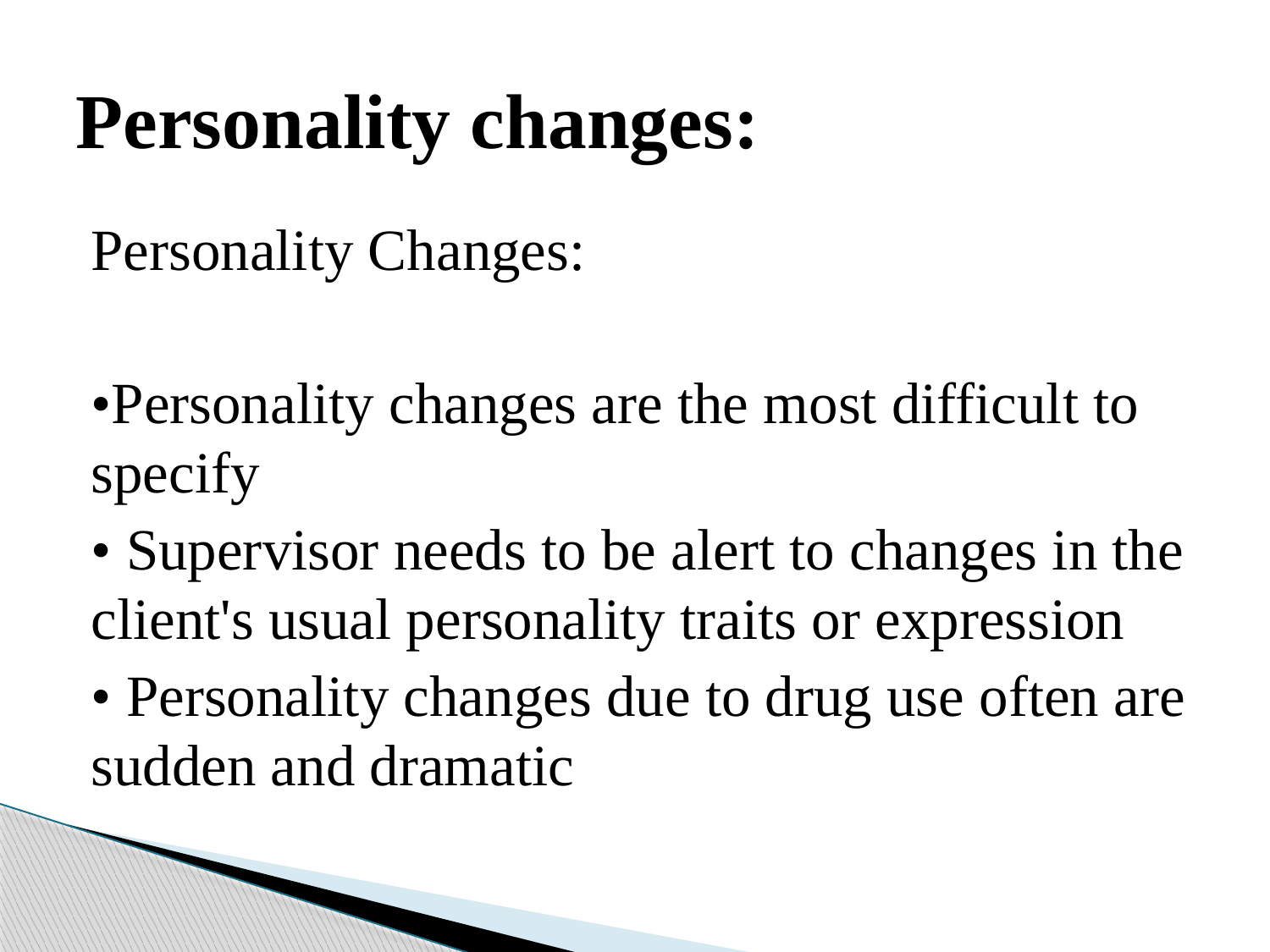

# Personality changes:
Personality Changes:

•Personality changes are the most difficult to specify
• Supervisor needs to be alert to changes in the client's usual personality traits or expression
• Personality changes due to drug use often are sudden and dramatic